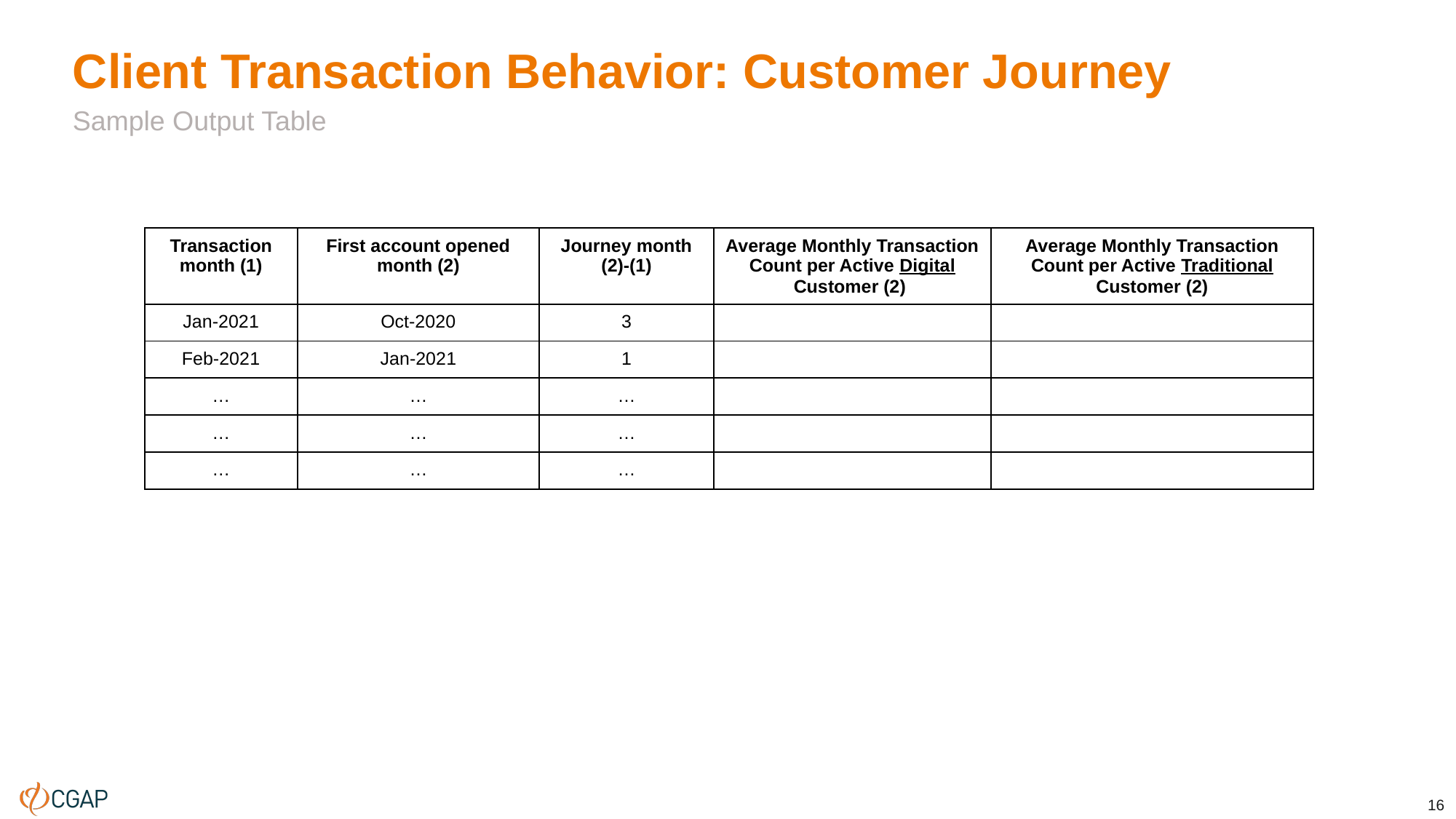

# Client Transaction Behavior: Customer Journey
Sample Output Table
| Transaction month (1) | First account opened month (2) | Journey month (2)-(1) | Average Monthly Transaction Count per Active Digital Customer (2) | Average Monthly Transaction Count per Active Traditional Customer (2) |
| --- | --- | --- | --- | --- |
| Jan-2021 | Oct-2020 | 3 |  |  |
| Feb-2021 | Jan-2021 | 1 |  |  |
| … | … | … |  |  |
| … | … | … |  |  |
| … | … | … |  |  |
16